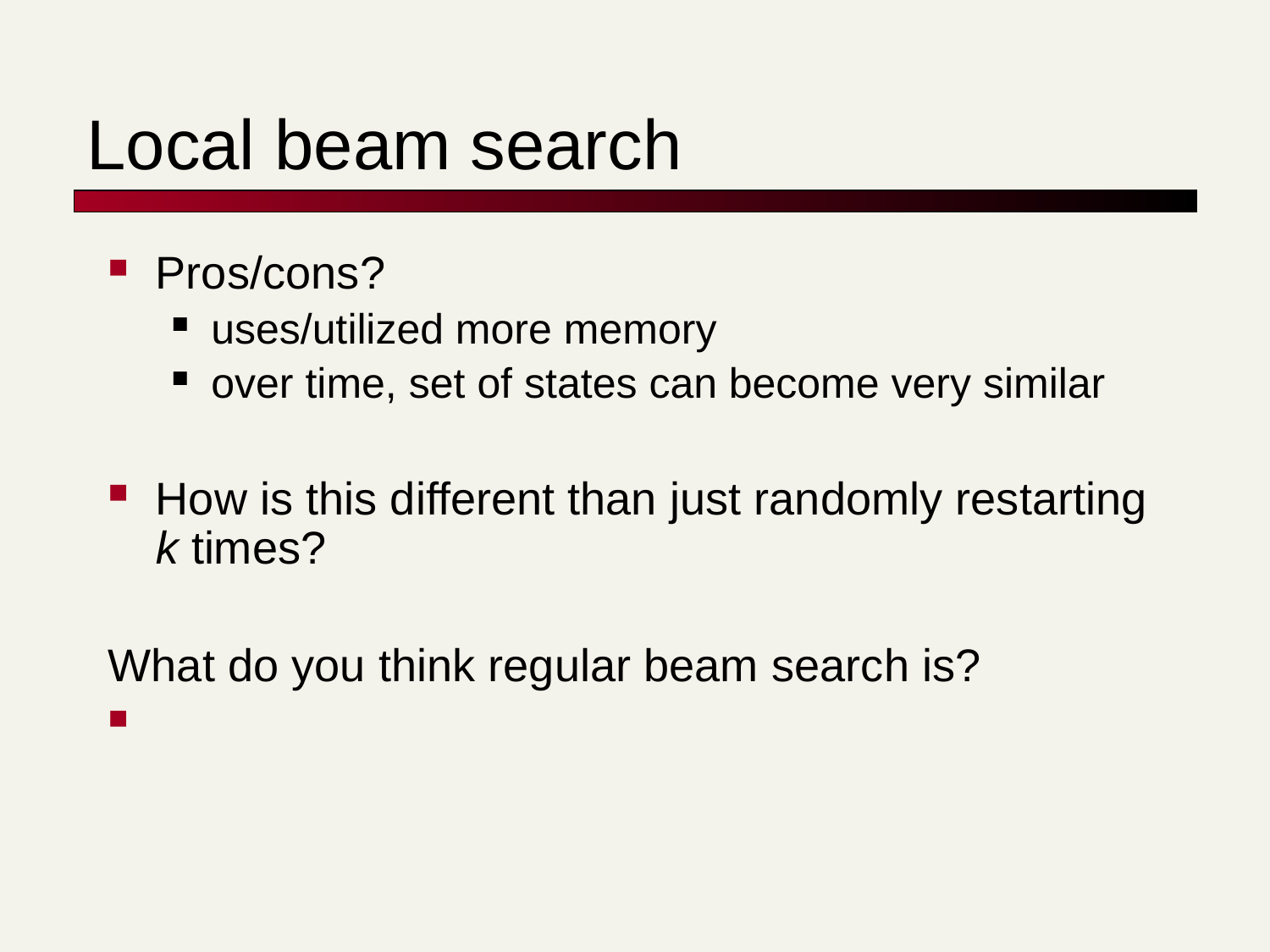

# Local beam search
Pros/cons?
uses/utilized more memory
over time, set of states can become very similar

How is this different than just randomly restarting k times?

What do you think regular beam search is?